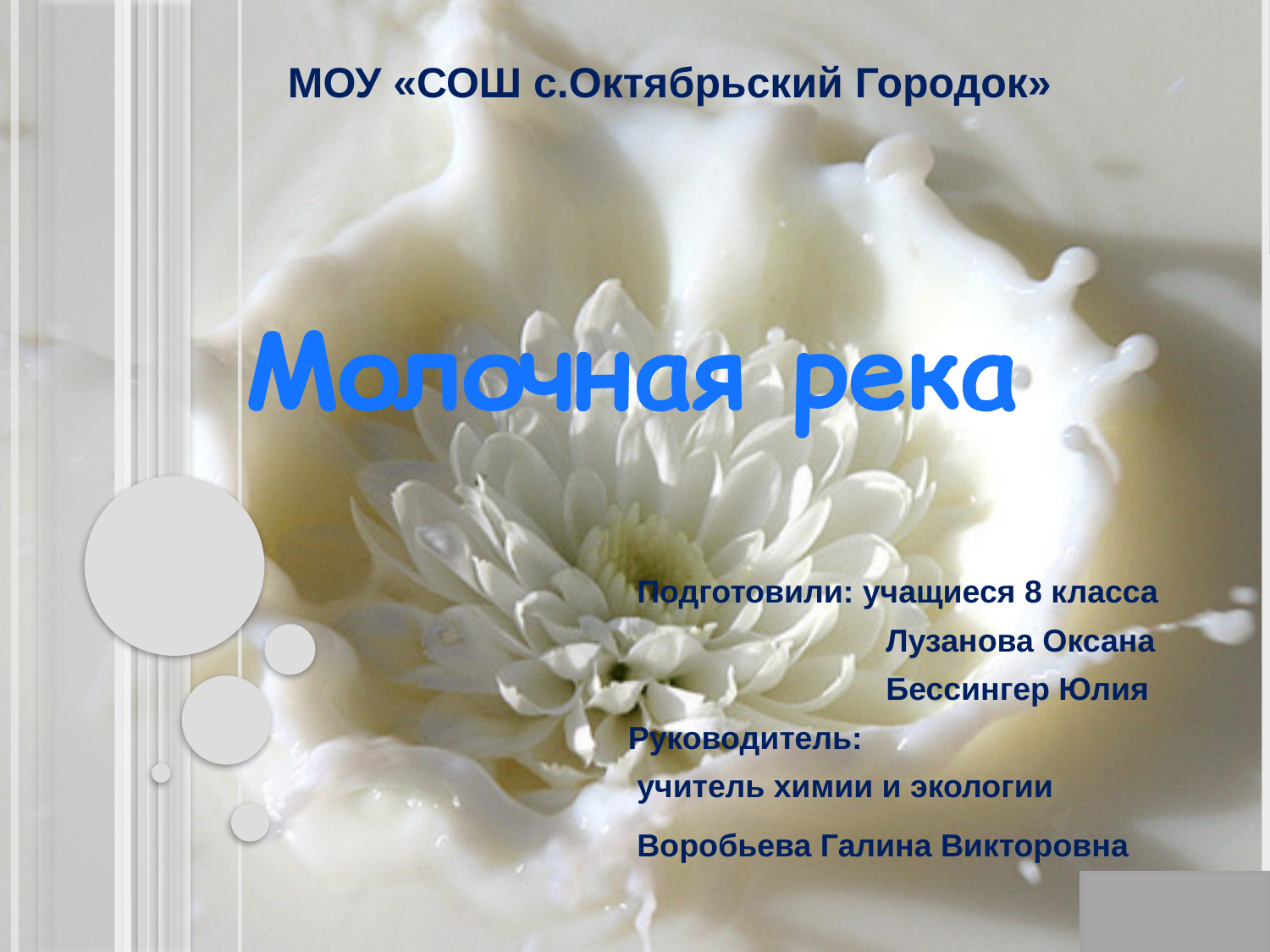

МОУ «СОШ с.Октябрьский Городок»
# Молочная река
                                       Подготовили: учащиеся 8 класса
                                                                   Лузанова Оксана
                                                                   Бессингер Юлия
                                      Руководитель:
                                       учитель химии и экологии
                                       Воробьева Галина Викторовна